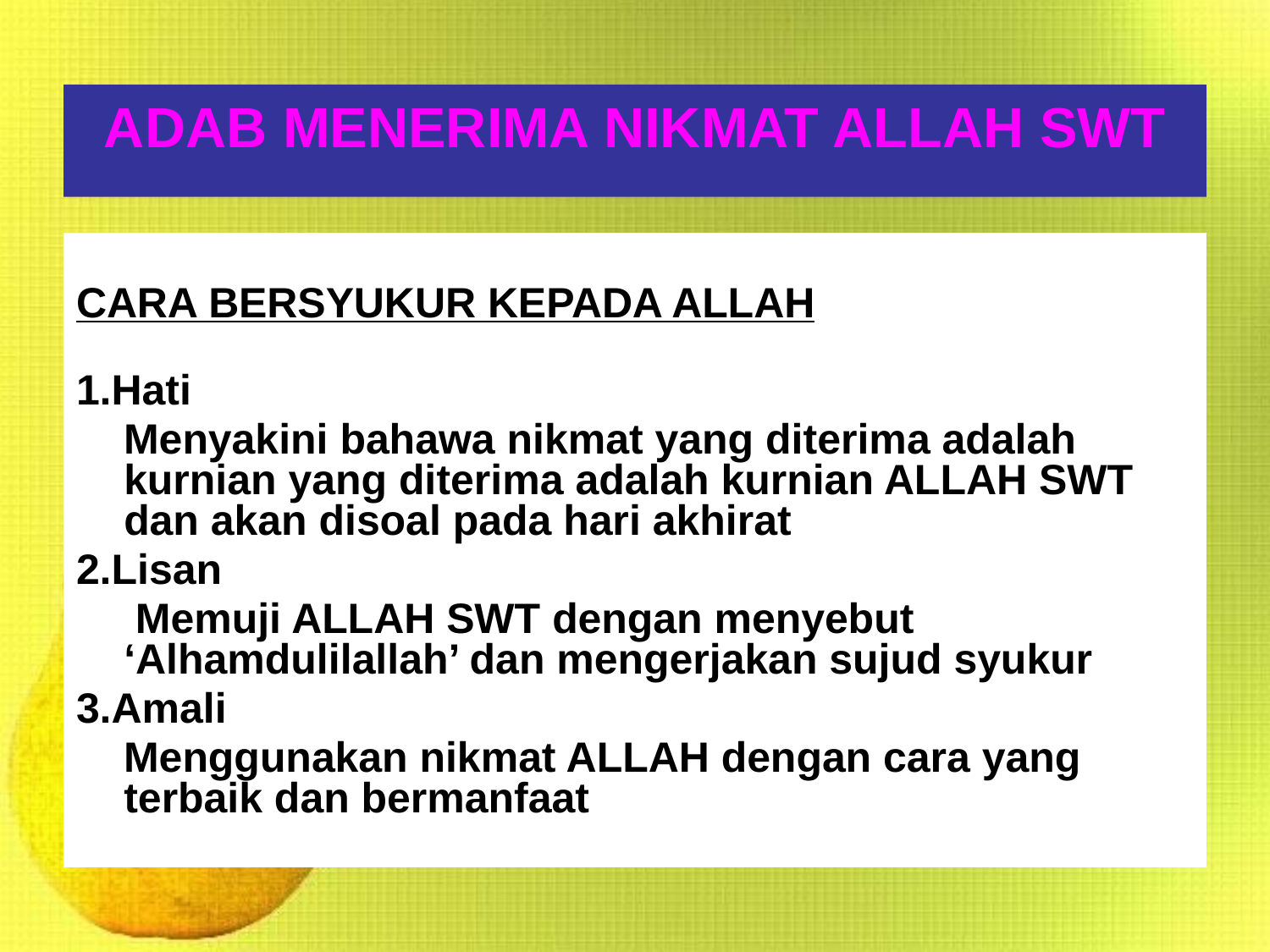

# ADAB MENERIMA NIKMAT ALLAH SWT

CARA BERSYUKUR KEPADA ALLAH

1.Hati
    Menyakini bahawa nikmat yang diterima adalah kurnian yang diterima adalah kurnian ALLAH SWT dan akan disoal pada hari akhirat
2.Lisan
     Memuji ALLAH SWT dengan menyebut ‘Alhamdulilallah’ dan mengerjakan sujud syukur
3.Amali
    Menggunakan nikmat ALLAH dengan cara yang terbaik dan bermanfaat